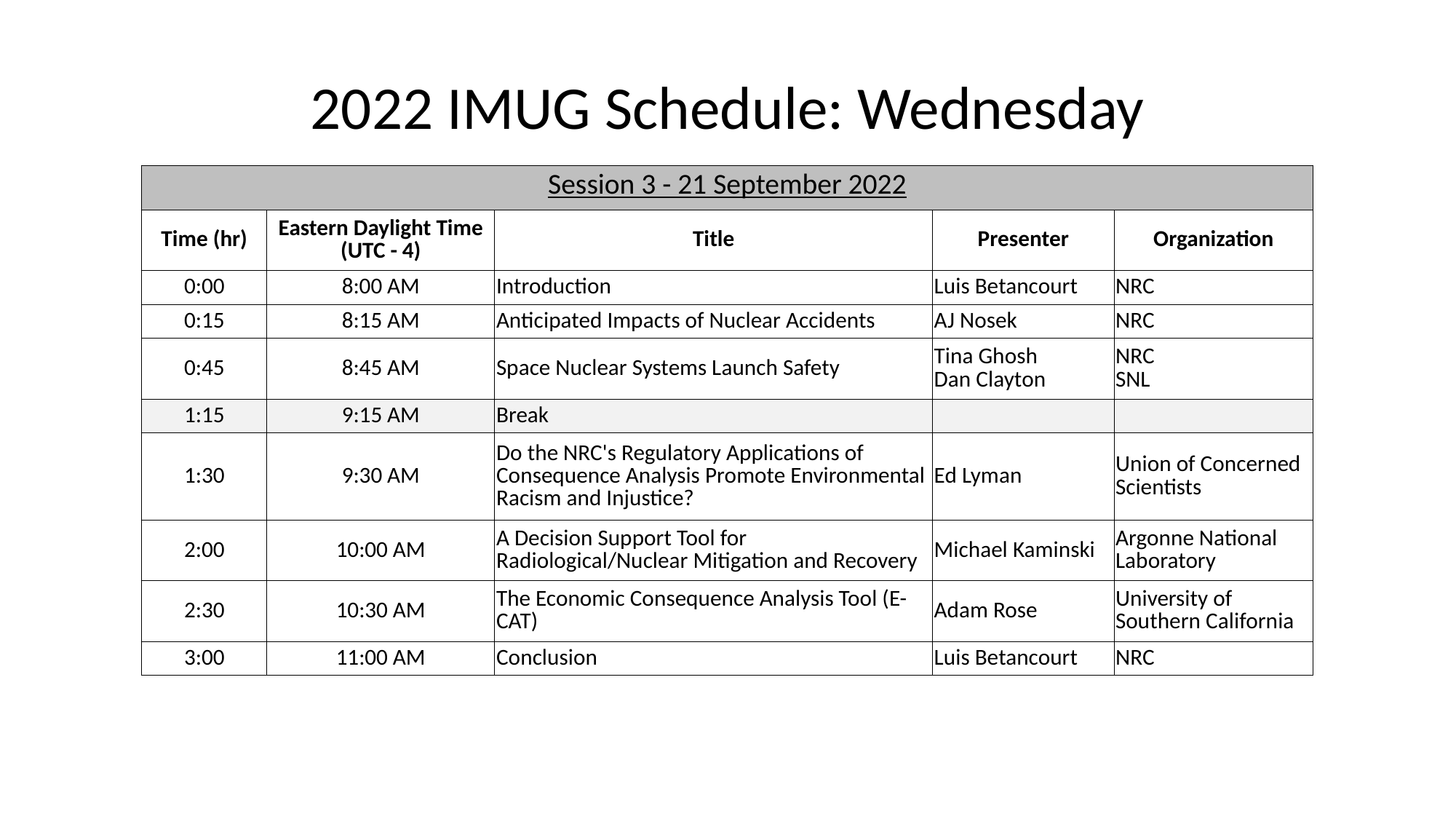

# 2022 IMUG Schedule: Wednesday
| Session 3 - 21 September 2022 |  |  |  |  |
| --- | --- | --- | --- | --- |
| Time (hr) | Eastern Daylight Time (UTC - 4) | Title | Presenter | Organization |
| 0:00 | 8:00 AM | Introduction | Luis Betancourt | NRC |
| 0:15 | 8:15 AM | Anticipated Impacts of Nuclear Accidents | AJ Nosek | NRC |
| 0:45 | 8:45 AM | Space Nuclear Systems Launch Safety | Tina Ghosh Dan Clayton | NRC SNL |
| 1:15 | 9:15 AM | Break |  |  |
| 1:30 | 9:30 AM | Do the NRC's Regulatory Applications of Consequence Analysis Promote Environmental Racism and Injustice? | Ed Lyman | Union of Concerned Scientists |
| 2:00 | 10:00 AM | A Decision Support Tool for Radiological/Nuclear Mitigation and Recovery | Michael Kaminski | Argonne National Laboratory |
| 2:30 | 10:30 AM | The Economic Consequence Analysis Tool (E-CAT) | Adam Rose | University of Southern California |
| 3:00 | 11:00 AM | Conclusion | Luis Betancourt | NRC |